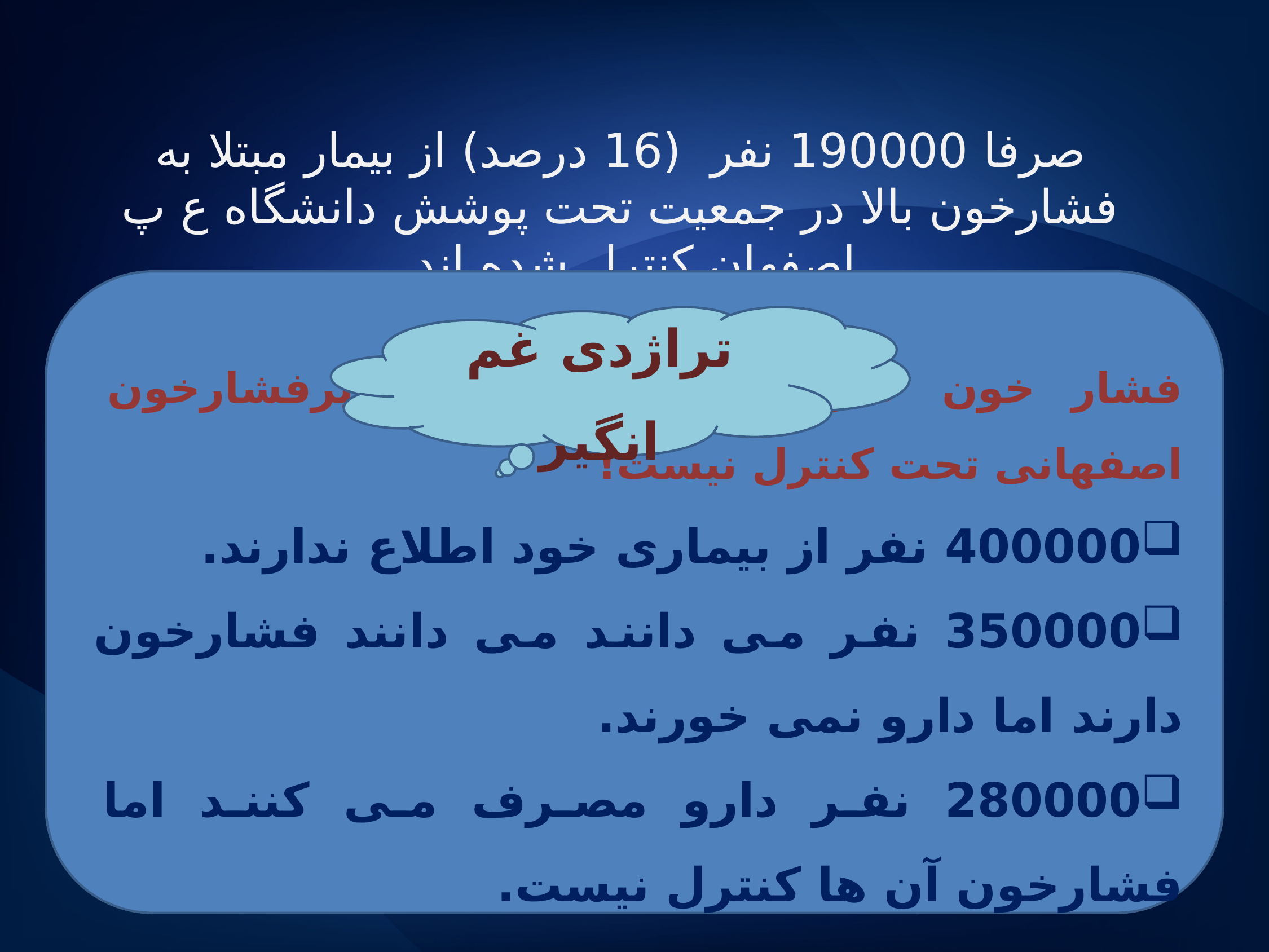

صرفا 190000 نفر  (16 درصد) از بیمار مبتلا به فشارخون بالا در جمعیت تحت پوشش دانشگاه ع پ اصفهان کنترل شده اند.

فشار خون حدود یک میلیون بیمار پرفشارخون اصفهانی تحت کنترل نیست!
400000 نفر از بیماری خود اطلاع ندارند.
350000 نفر می دانند می دانند فشارخون دارند اما دارو نمی خورند.
280000 نفر دارو مصرف می کنند اما فشارخون آن ها کنترل نیست.
تراژدی غم انگیر